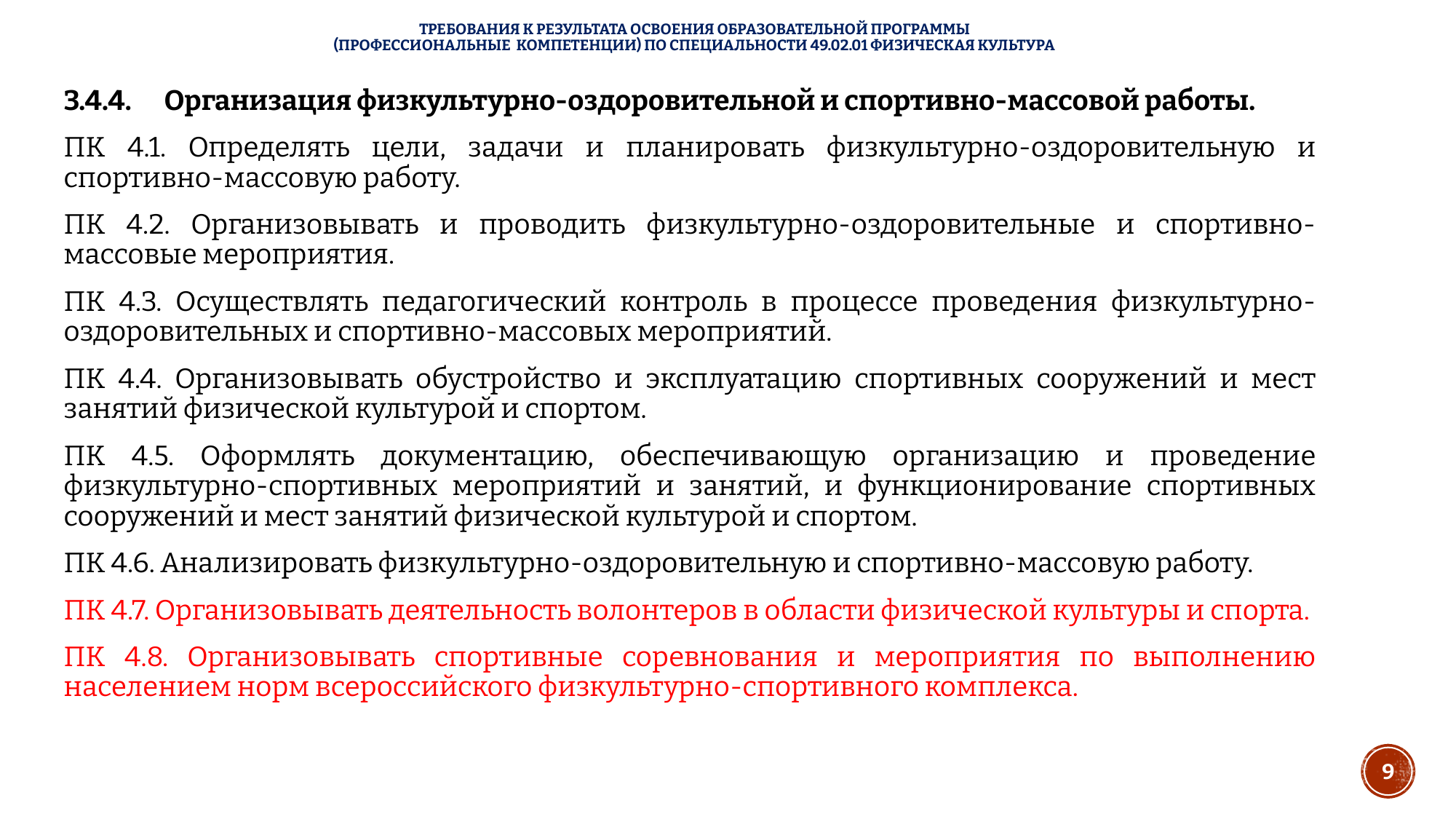

# Требования к результата освоения образовательной программы (профессиональные  компетенции) по специальности 49.02.01 Физическая культура
3.4.4.	Организация физкультурно-оздоровительной и спортивно-массовой работы.
ПК 4.1. Определять цели, задачи и планировать физкультурно-оздоровительную и спортивно-массовую работу.
ПК 4.2. Организовывать и проводить физкультурно-оздоровительные и спортивно-массовые мероприятия.
ПК 4.3. Осуществлять педагогический контроль в процессе проведения физкультурно-оздоровительных и спортивно-массовых мероприятий.
ПК 4.4. Организовывать обустройство и эксплуатацию спортивных сооружений и мест занятий физической культурой и спортом.
ПК 4.5. Оформлять документацию, обеспечивающую организацию и проведение физкультурно-спортивных мероприятий и занятий, и функционирование спортивных сооружений и мест занятий физической культурой и спортом.
ПК 4.6. Анализировать физкультурно-оздоровительную и спортивно-массовую работу.
ПК 4.7. Организовывать деятельность волонтеров в области физической культуры и спорта.
ПК 4.8. Организовывать спортивные соревнования и мероприятия по выполнению населением норм всероссийского физкультурно-спортивного комплекса.

9